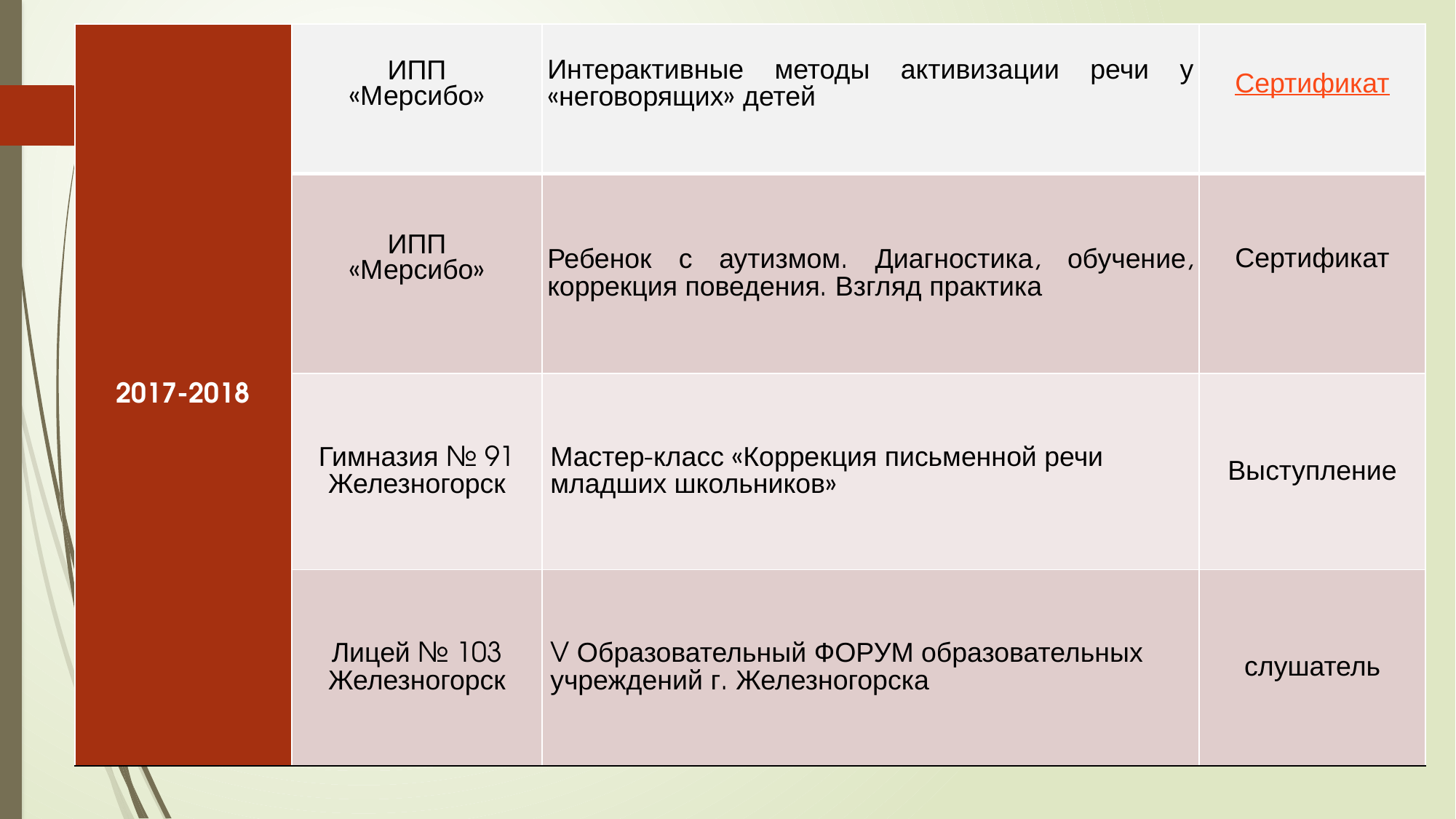

| 2017-2018 | ИПП «Мерсибо» | Интерактивные методы активизации речи у «неговорящих» детей | Сертификат |
| --- | --- | --- | --- |
|  | ИПП «Мерсибо» | Ребенок с аутизмом. Диагностика, обучение, коррекция поведения. Взгляд практика | Сертификат |
|  | Гимназия № 91 Железногорск | Мастер-класс «Коррекция письменной речи младших школьников» | Выступление |
|  | Лицей № 103 Железногорск | V Образовательный ФОРУМ образовательных учреждений г. Железногорска | слушатель |